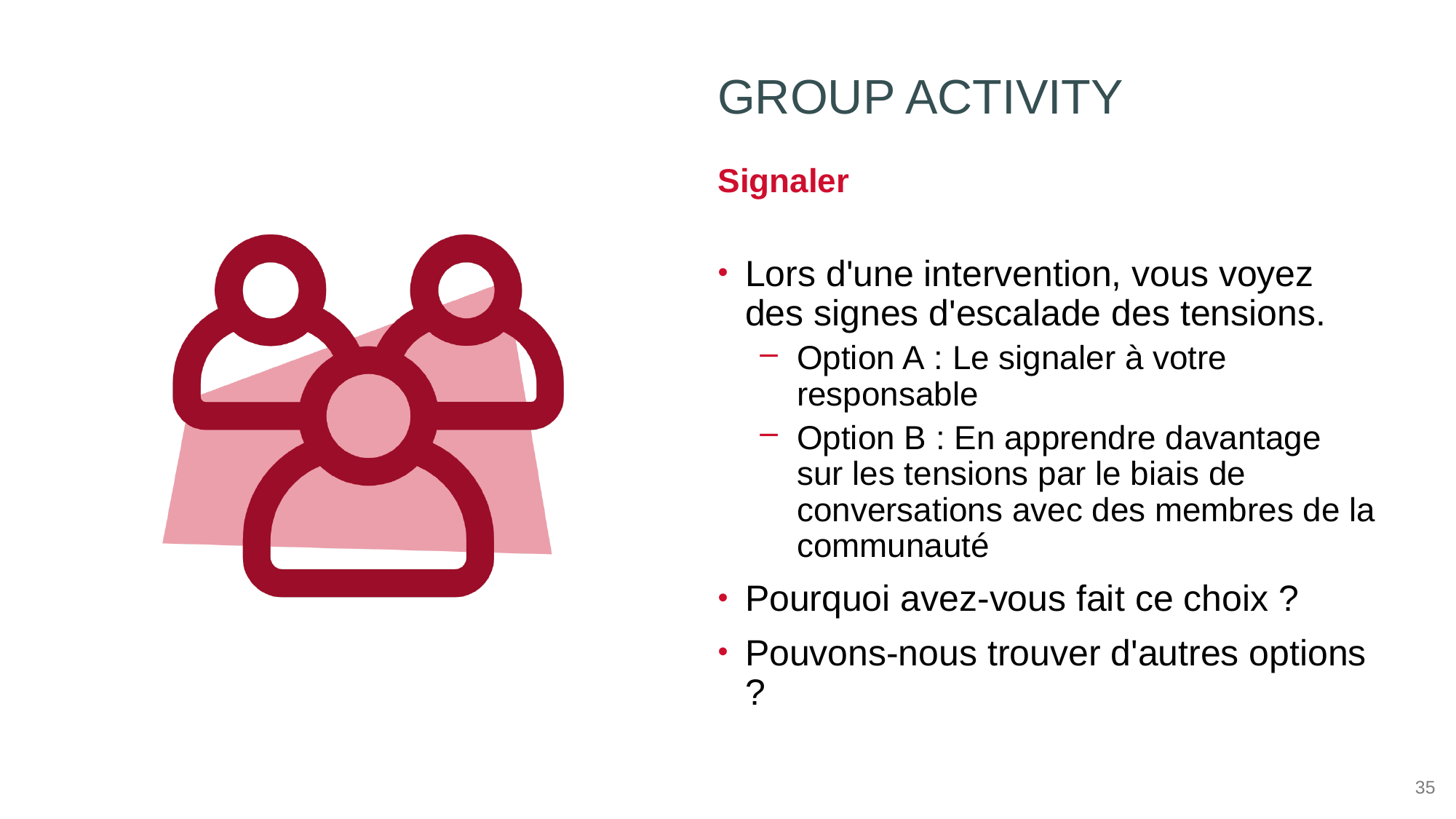

Signaler
Lors d'une intervention, vous voyez des signes d'escalade des tensions.
Option A : Le signaler à votre responsable
Option B : En apprendre davantage sur les tensions par le biais de conversations avec des membres de la communauté
Pourquoi avez-vous fait ce choix ?
Pouvons-nous trouver d'autres options ?

35